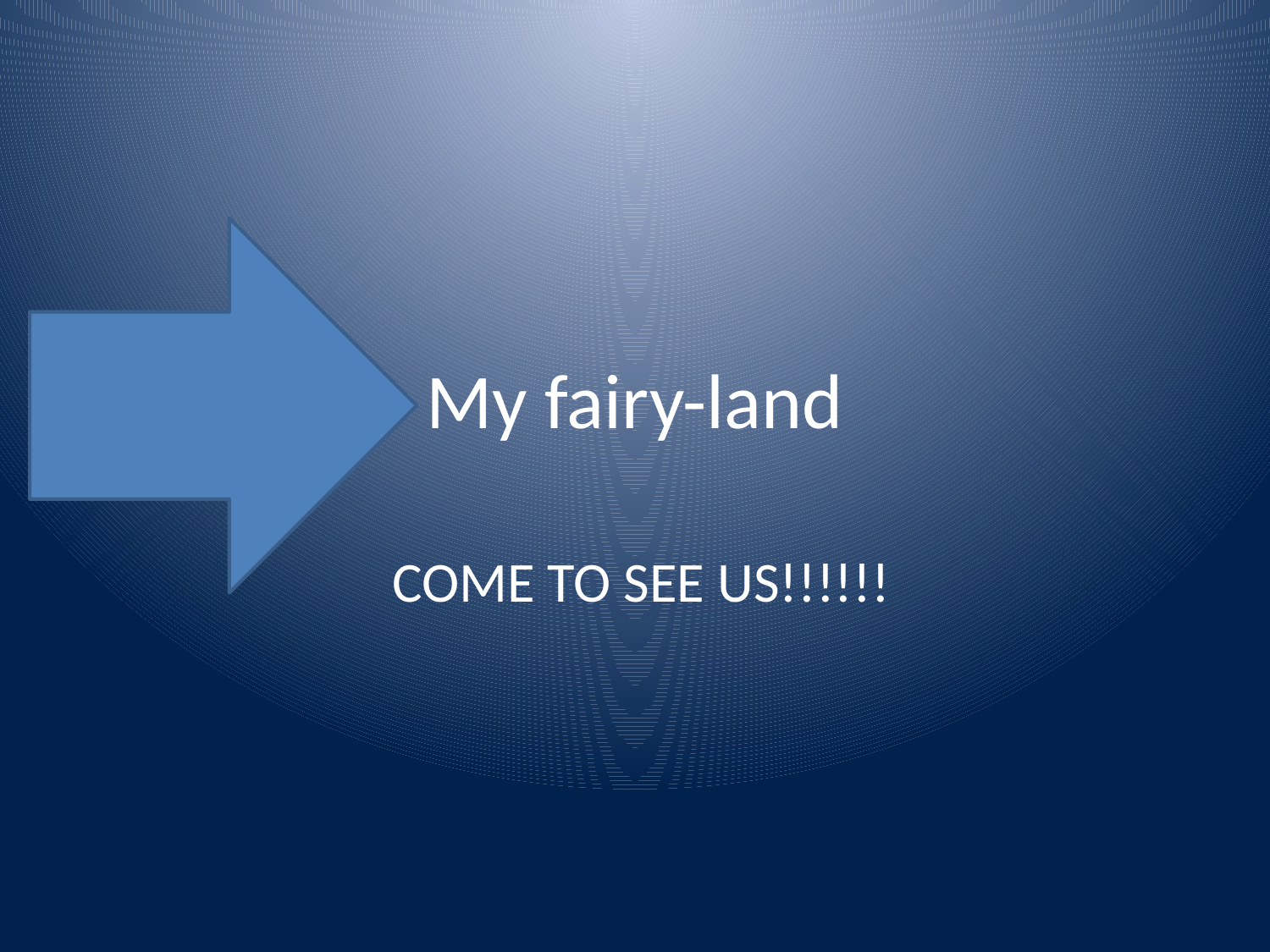

# My fairy-land
 COME TO SEE US!!!!!!